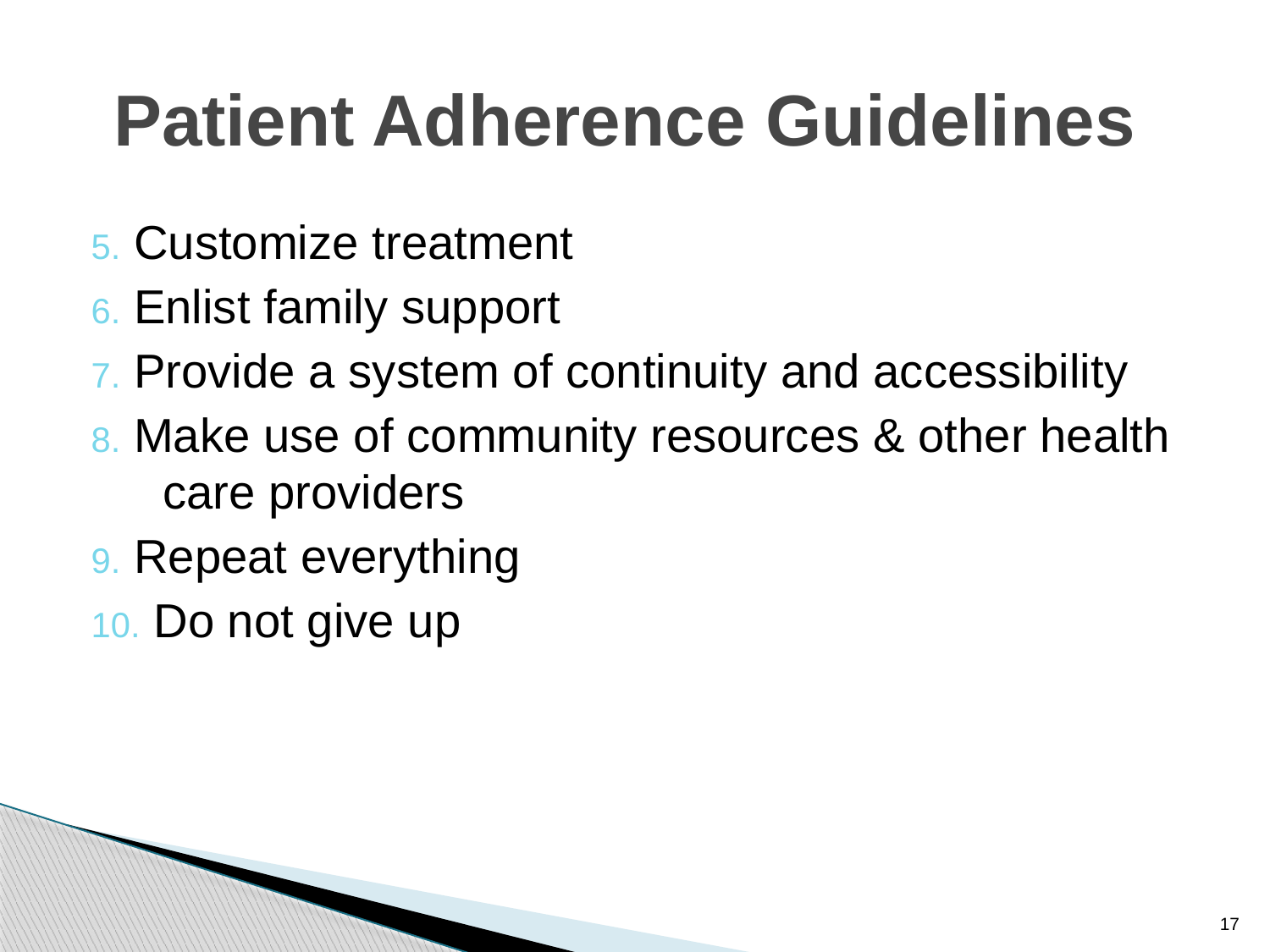

# Patient Adherence Guidelines
5. Customize treatment
6. Enlist family support
7. Provide a system of continuity and accessibility
8. Make use of community resources & other health care providers
9. Repeat everything
10. Do not give up

17